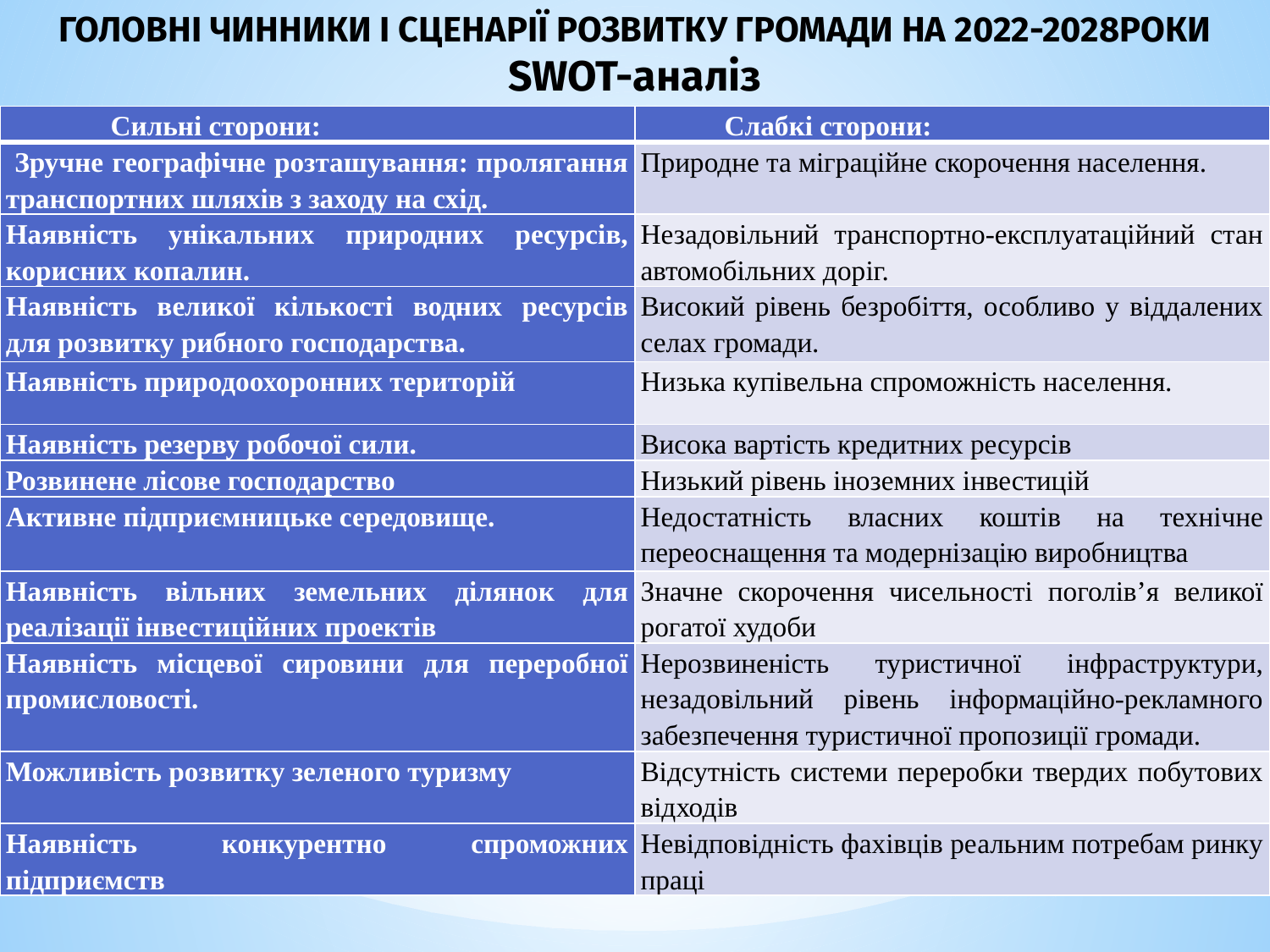

# ГОЛОВНІ ЧИННИКИ І СЦЕНАРІЇ РОЗВИТКУ ГРОМАДИ НА 2022-2028РОКИ SWOT-аналіз
| Сильні сторони: | Слабкі сторони: |
| --- | --- |
| Зручне географічне розташування: пролягання транспортних шляхів з заходу на схід. | Природне та міграційне скорочення населення. |
| Наявність унікальних природних ресурсів, корисних копалин. | Незадовільний транспортно-експлуатаційний стан автомобільних доріг. |
| Наявність великої кількості водних ресурсів для розвитку рибного господарства. | Високий рівень безробіття, особливо у віддалених селах громади. |
| Наявність природоохоронних територій | Низька купівельна спроможність населення. |
| Наявність резерву робочої сили. | Висока вартість кредитних ресурсів |
| Розвинене лісове господарство | Низький рівень іноземних інвестицій |
| Активне підприємницьке середовище. | Недостатність власних коштів на технічне переоснащення та модернізацію виробництва |
| Наявність вільних земельних ділянок для реалізації інвестиційних проектів | Значне скорочення чисельності поголів’я великої рогатої худоби |
| Наявність місцевої сировини для переробної промисловості. | Нерозвиненість туристичної інфраструктури, незадовільний рівень інформаційно-рекламного забезпечення туристичної пропозиції громади. |
| Можливість розвитку зеленого туризму | Відсутність системи переробки твердих побутових відходів |
| Наявність конкурентно спроможних підприємств | Невідповідність фахівців реальним потребам ринку праці |